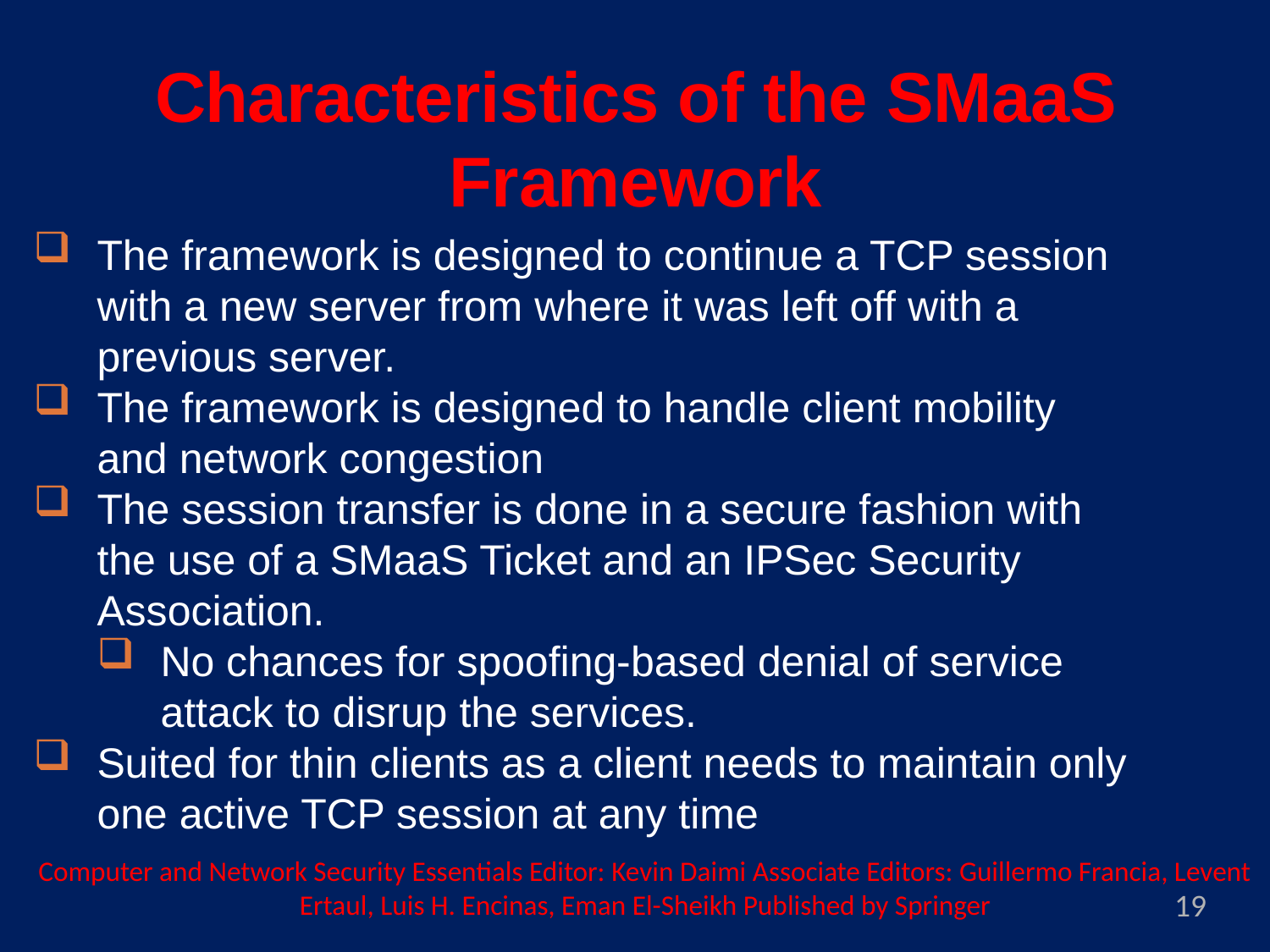

Characteristics of the SMaaS Framework
The framework is designed to continue a TCP session with a new server from where it was left off with a previous server.
The framework is designed to handle client mobility and network congestion
The session transfer is done in a secure fashion with the use of a SMaaS Ticket and an IPSec Security Association.
No chances for spoofing-based denial of service attack to disrup the services.
Suited for thin clients as a client needs to maintain only one active TCP session at any time
Computer and Network Security Essentials Editor: Kevin Daimi Associate Editors: Guillermo Francia, Levent Ertaul, Luis H. Encinas, Eman El-Sheikh Published by Springer
19